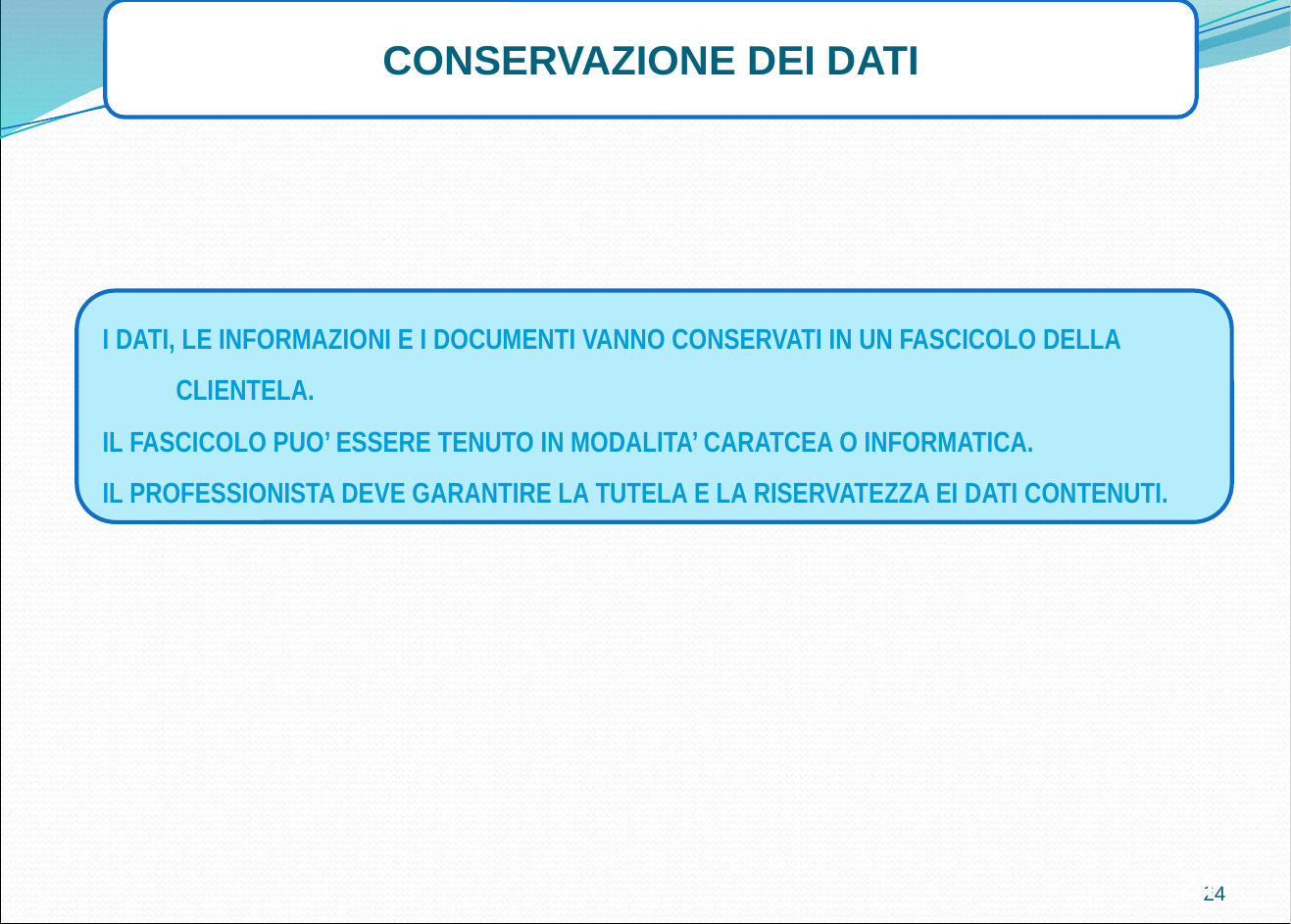

CONSERVAZIONE DEI DATI

I DATI, LE INFORMAZIONI E I DOCUMENTI VANNO CONSERVATI IN UN FASCICOLO DELLA CLIENTELA.
IL FASCICOLO PUO’ ESSERE TENUTO IN MODALITA’ CARATCEA O INFORMATICA.
IL PROFESSIONISTA DEVE GARANTIRE LA TUTELA E LA RISERVATEZZA EI DATI CONTENUTI.
24
24